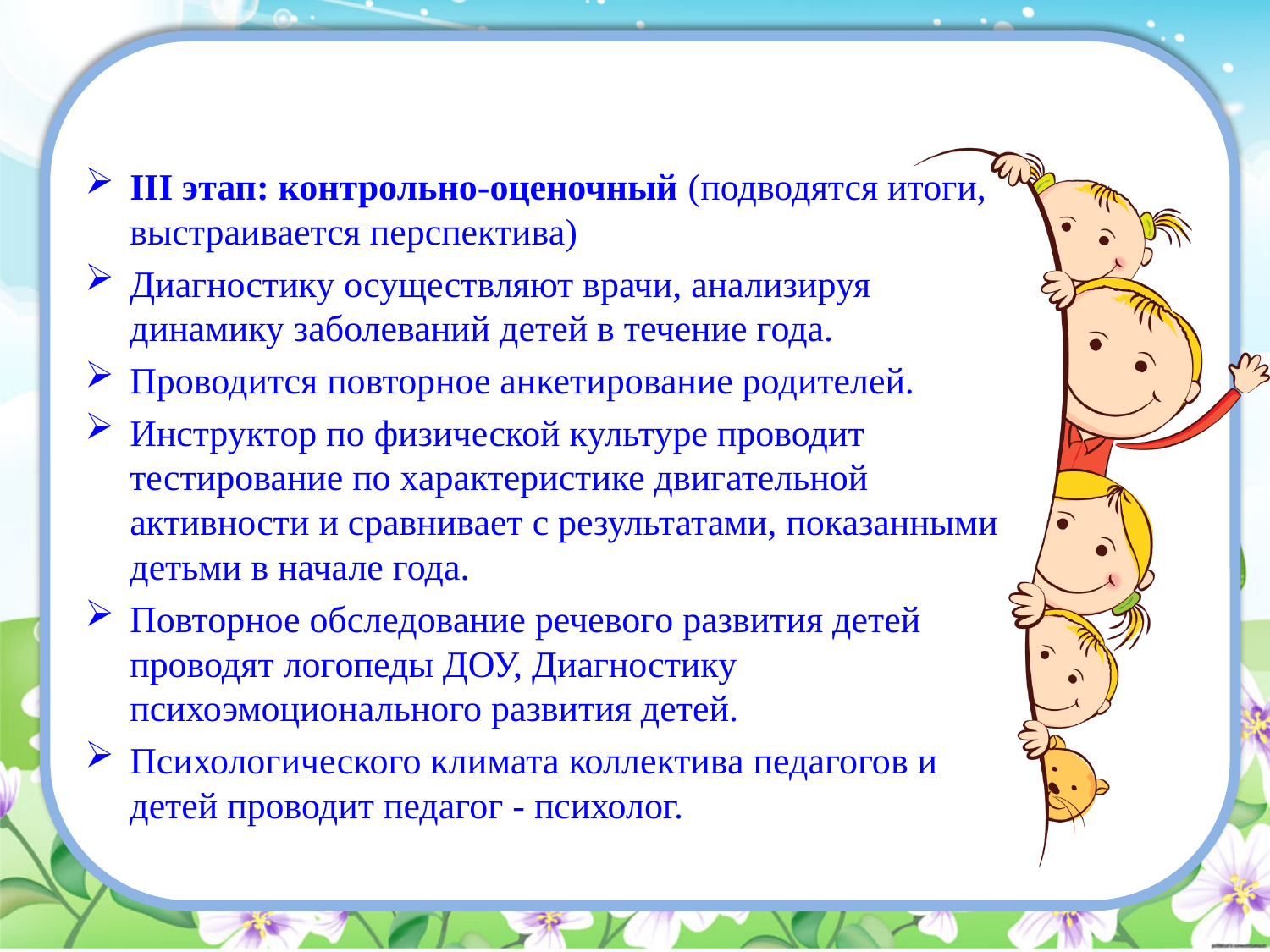

#
III этап: контрольно-оценочный (подводятся итоги, выстраивается перспектива)
Диагностику осуществляют врачи, анализируя динамику заболеваний детей в течение года.
Проводится повторное анкетирование родителей.
Инструктор по физической культуре проводит тестирование по характеристике двигательной активности и сравнивает с результатами, показанными детьми в начале года.
Повторное обследование речевого развития детей проводят логопеды ДОУ, Диагностику психоэмоционального развития детей.
Психологического климата коллектива педагогов и детей проводит педагог - психолог.